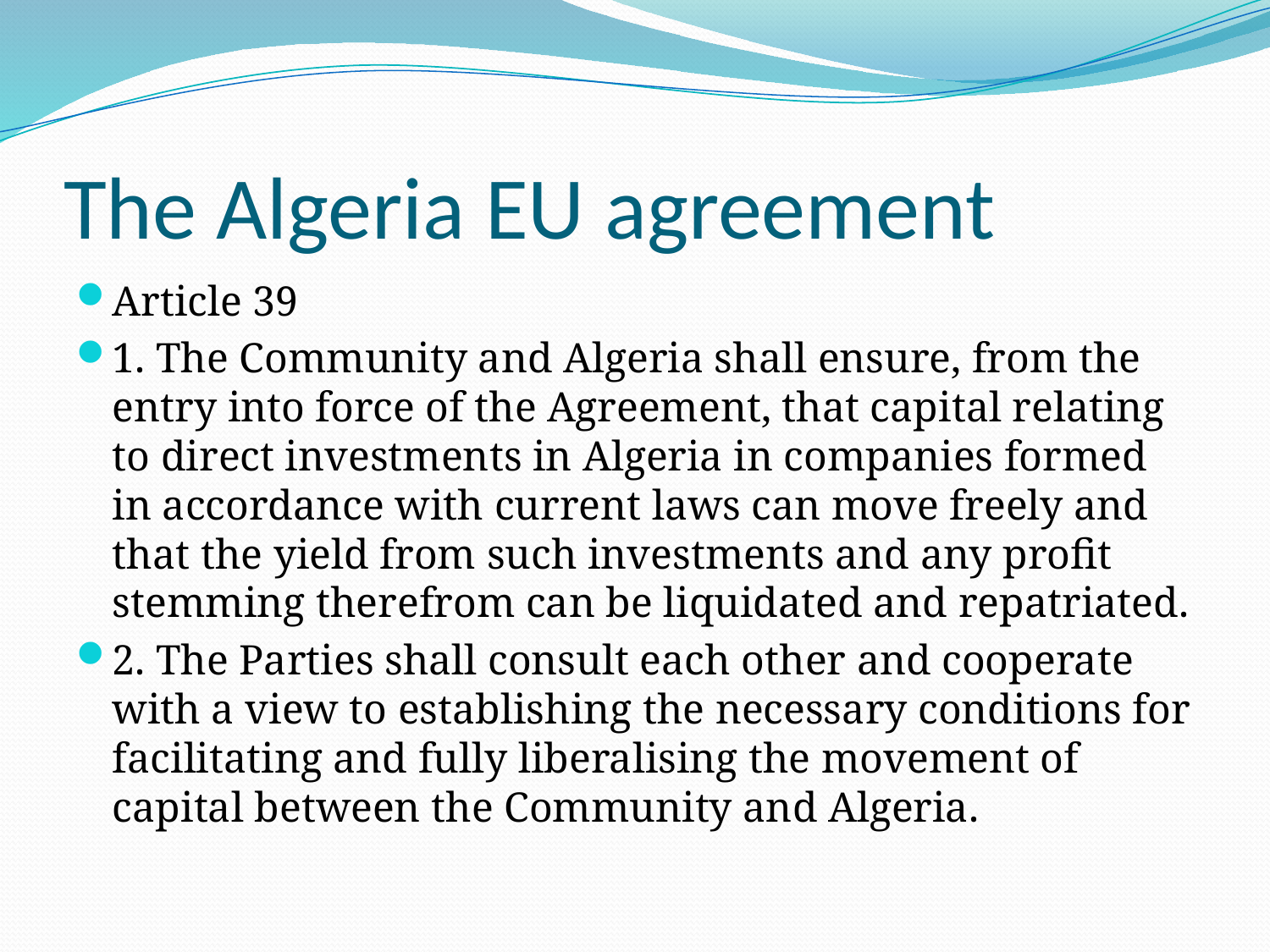

# The Algeria EU agreement
Article 39
1. The Community and Algeria shall ensure, from the entry into force of the Agreement, that capital relating to direct investments in Algeria in companies formed in accordance with current laws can move freely and that the yield from such investments and any profit stemming therefrom can be liquidated and repatriated.
2. The Parties shall consult each other and cooperate with a view to establishing the necessary conditions for facilitating and fully liberalising the movement of capital between the Community and Algeria.